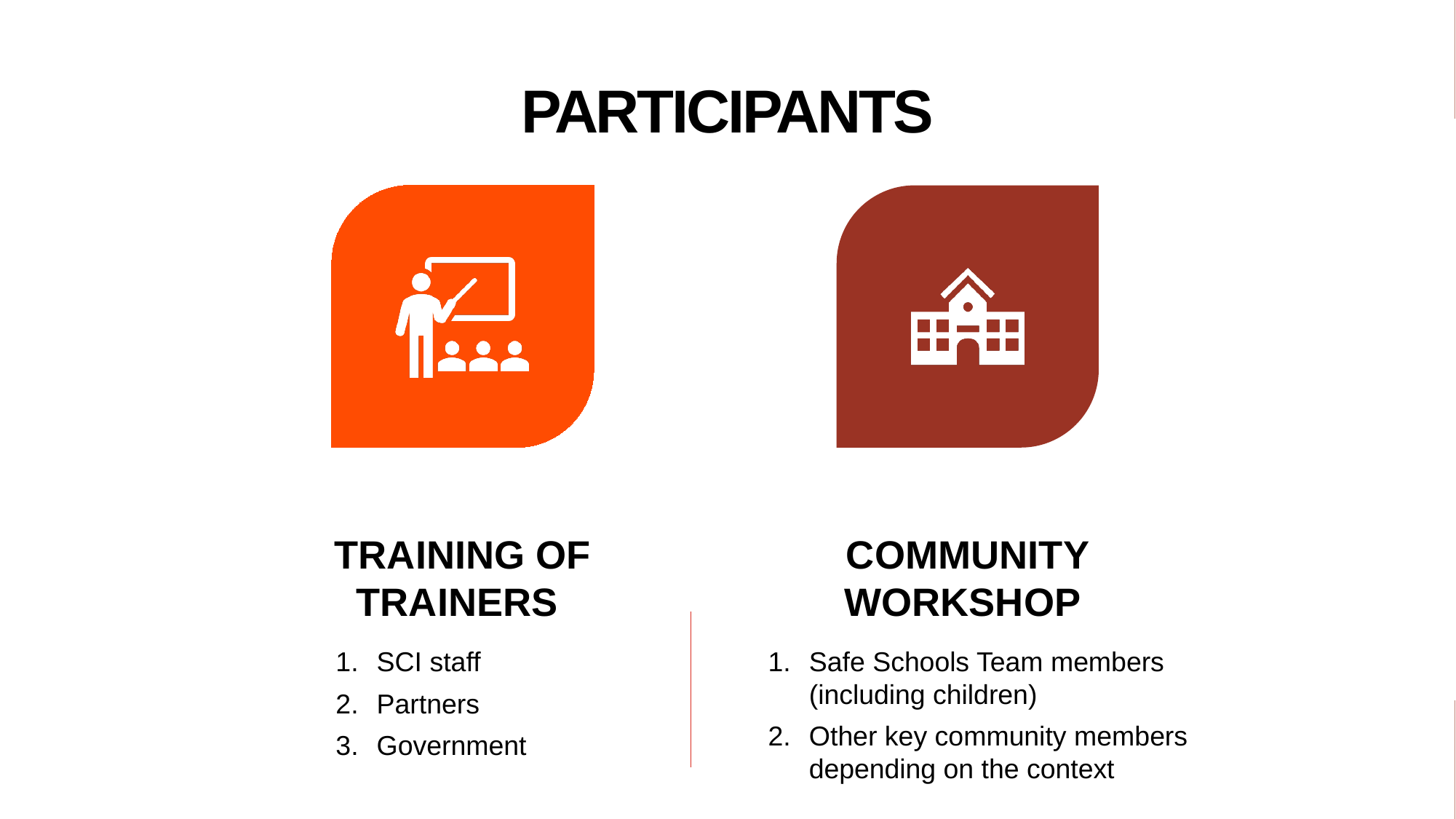

# Participants
Training of trainers
Community workshop
SCI staff
Partners
Government
Safe Schools Team members (including children)
Other key community members depending on the context